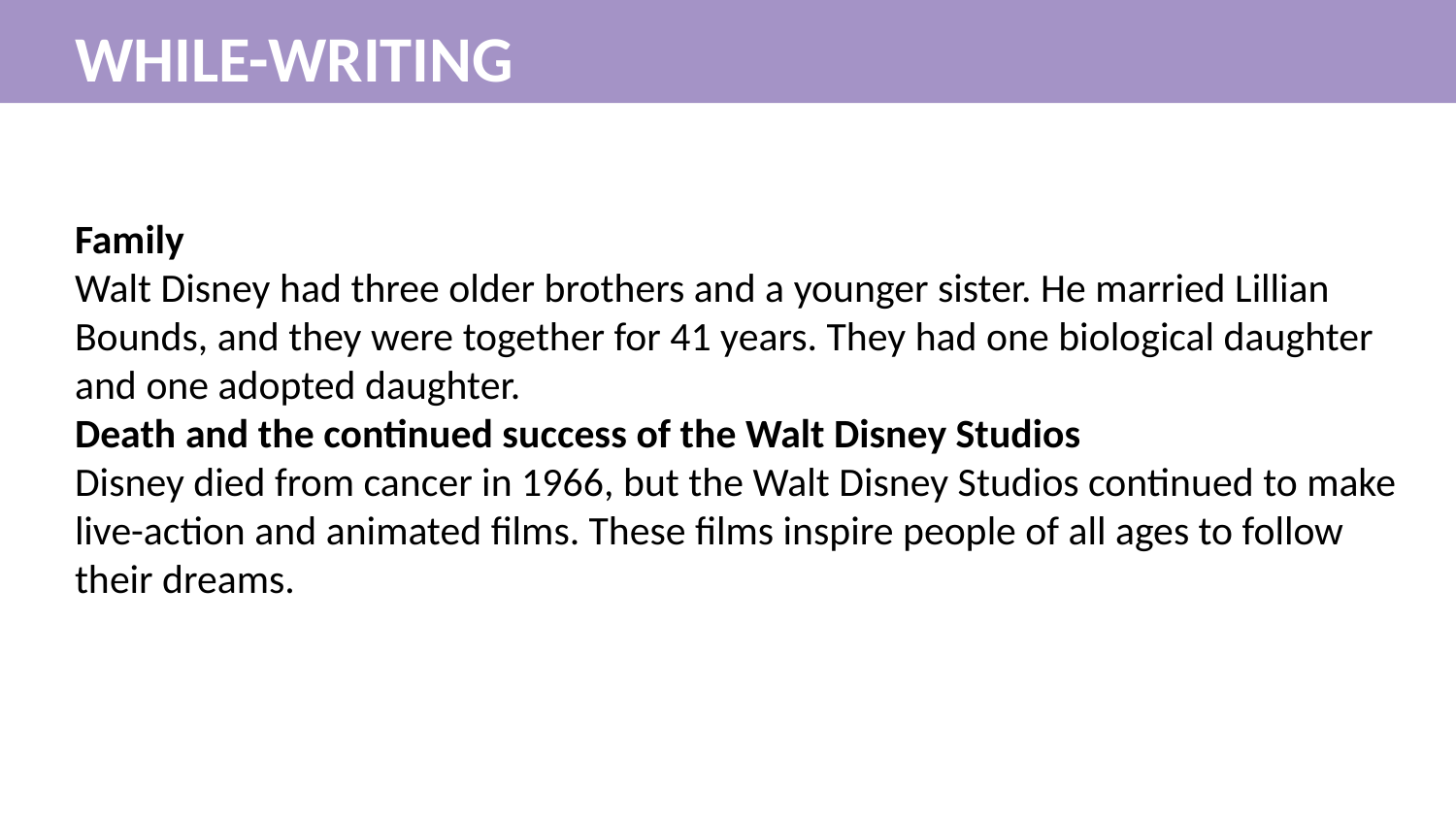

WHILE-WRITING
Family
Walt Disney had three older brothers and a younger sister. He married Lillian Bounds, and they were together for 41 years. They had one biological daughter and one adopted daughter.
Death and the continued success of the Walt Disney Studios
Disney died from cancer in 1966, but the Walt Disney Studios continued to make live-action and animated films. These films inspire people of all ages to follow their dreams.